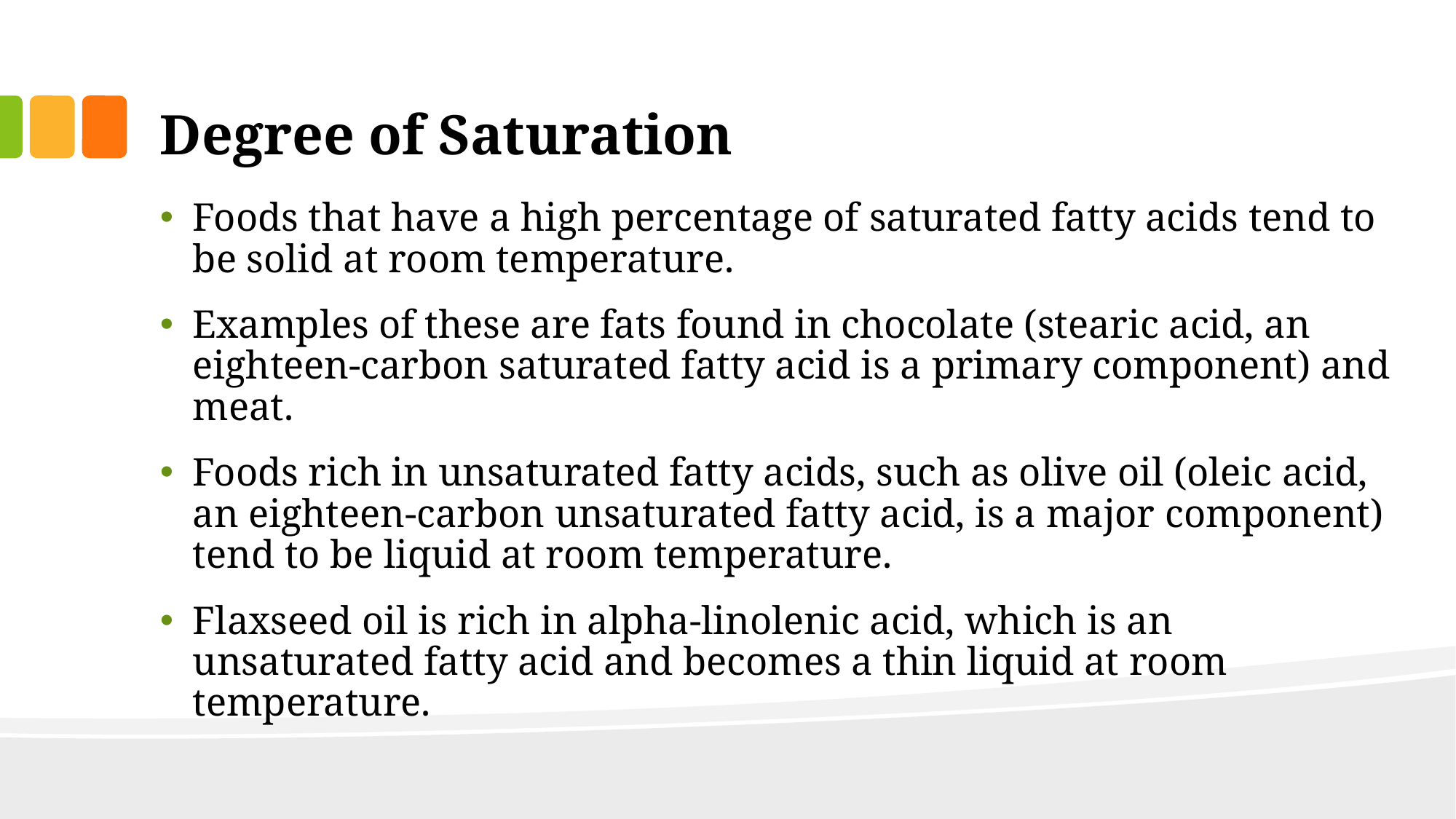

# Degree of Saturation
Foods that have a high percentage of saturated fatty acids tend to be solid at room temperature.
Examples of these are fats found in chocolate (stearic acid, an eighteen-carbon saturated fatty acid is a primary component) and meat.
Foods rich in unsaturated fatty acids, such as olive oil (oleic acid, an eighteen-carbon unsaturated fatty acid, is a major component) tend to be liquid at room temperature.
Flaxseed oil is rich in alpha-linolenic acid, which is an unsaturated fatty acid and becomes a thin liquid at room temperature.